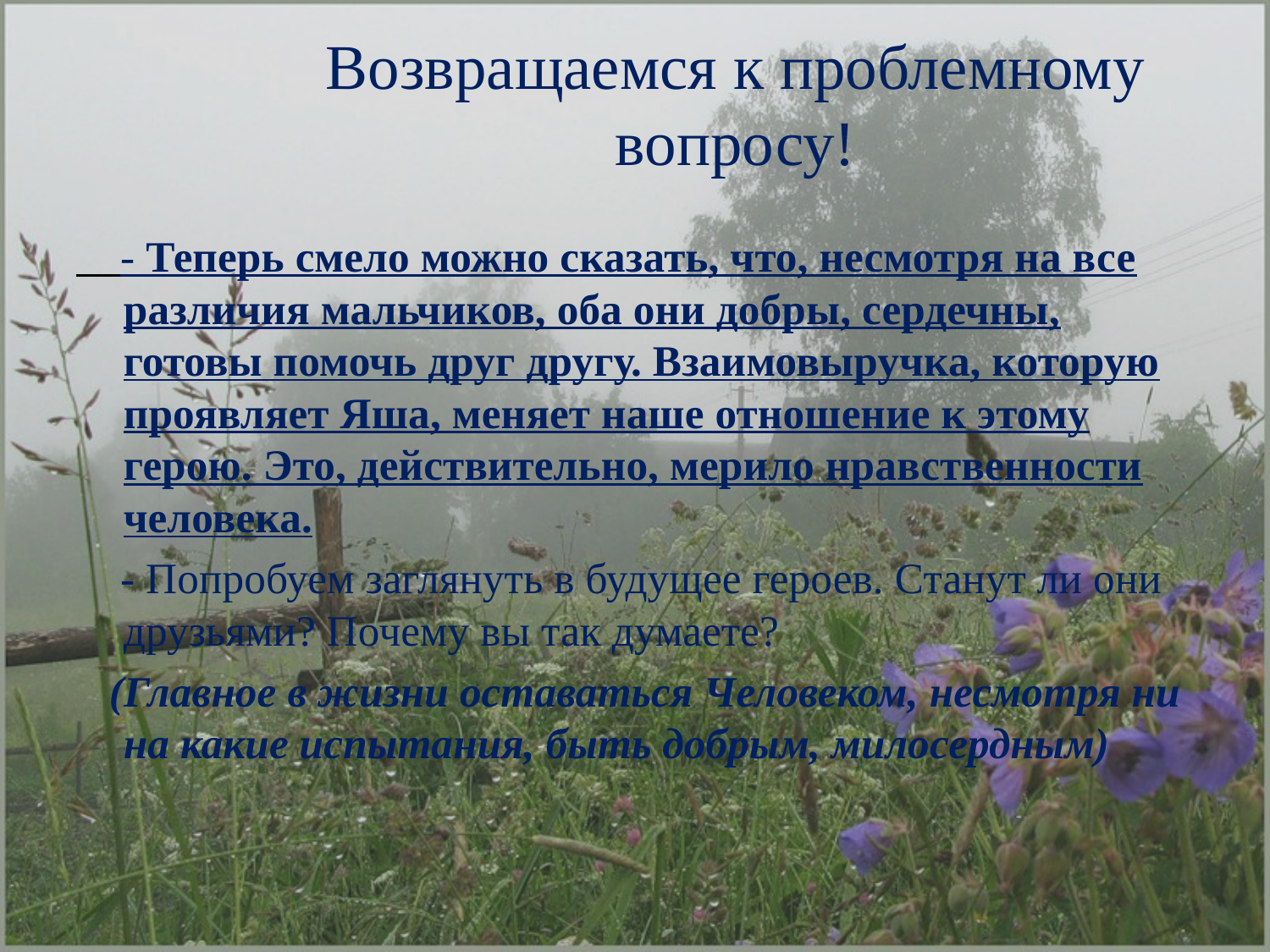

# Возвращаемся к проблемному вопросу!
    - Теперь смело можно сказать, что, несмотря на все различия мальчиков, оба они добры, сердечны, готовы помочь друг другу. Взаимовыручка, которую проявляет Яша, меняет наше отношение к этому герою. Это, действительно, мерило нравственности человека.
    - Попробуем заглянуть в будущее героев. Станут ли они друзьями? Почему вы так думаете?
   (Главное в жизни оставаться Человеком, несмотря ни на какие испытания, быть добрым, милосердным)